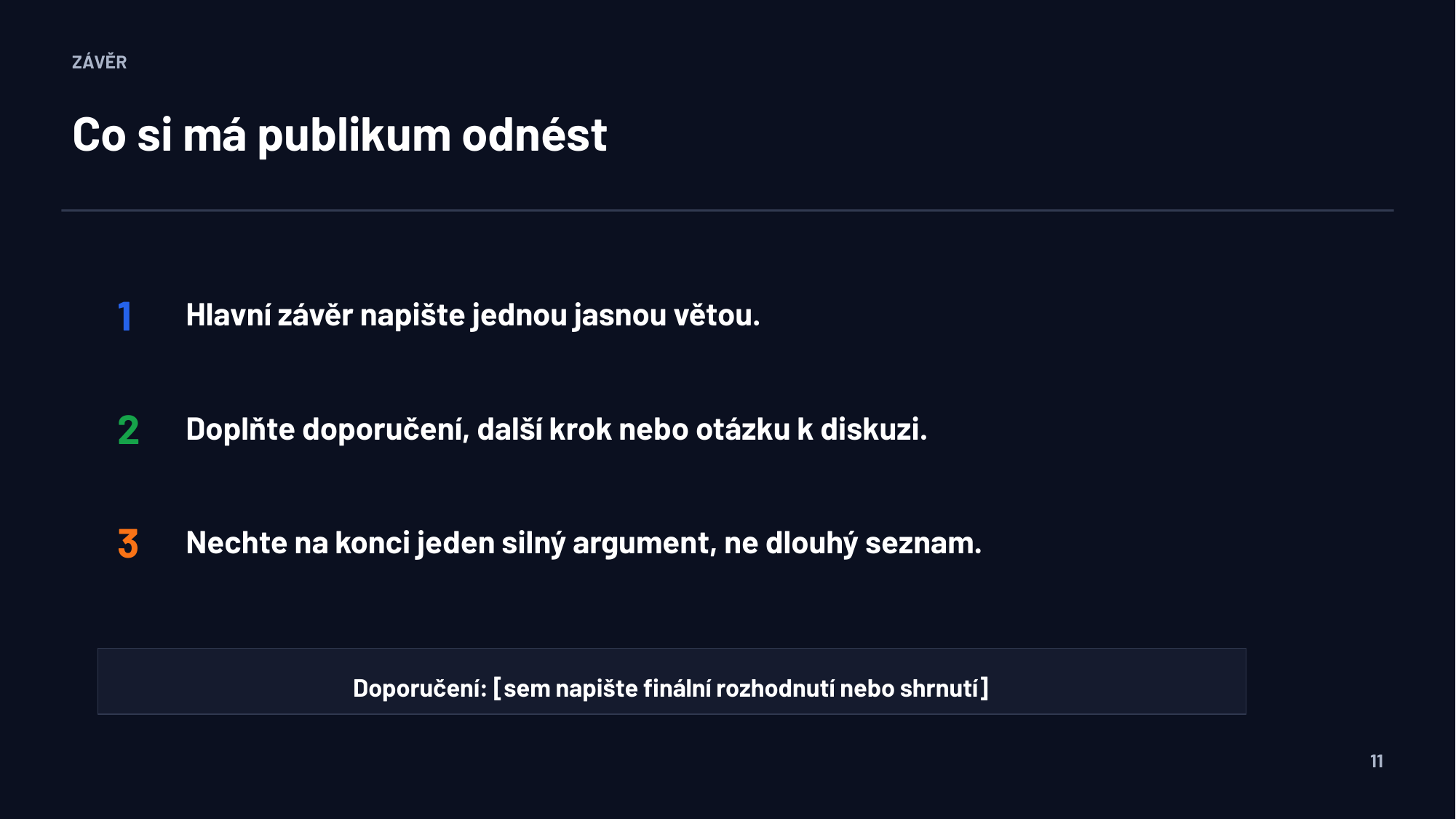

ZÁVĚR
Co si má publikum odnést

1
Hlavní závěr napište jednou jasnou větou.
2
Doplňte doporučení, další krok nebo otázku k diskuzi.
3
Nechte na konci jeden silný argument, ne dlouhý seznam.

Doporučení: [sem napište finální rozhodnutí nebo shrnutí]
11